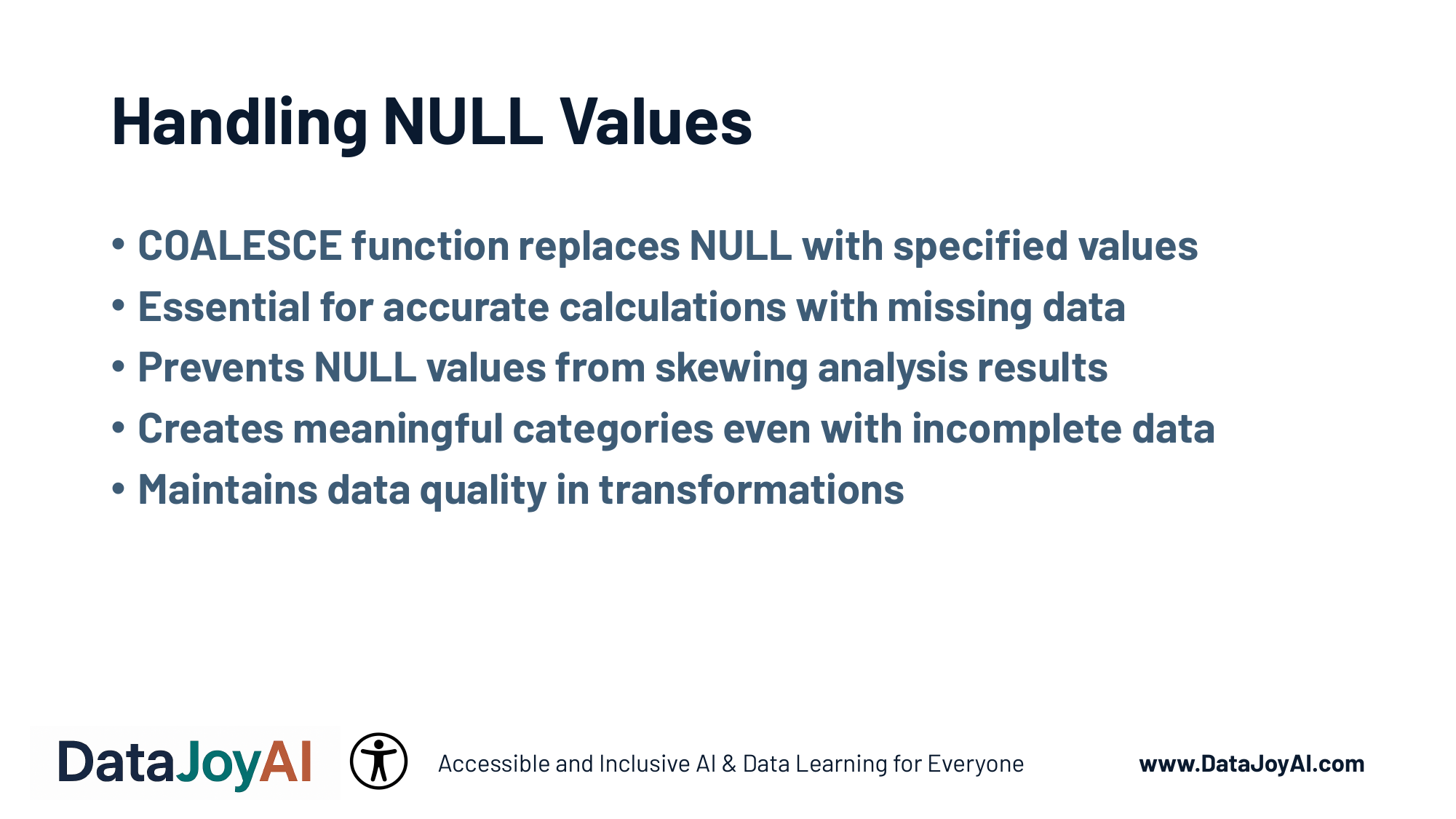

# Handling NULL Values
COALESCE function replaces NULL with specified values
Essential for accurate calculations with missing data
Prevents NULL values from skewing analysis results
Creates meaningful categories even with incomplete data
Maintains data quality in transformations